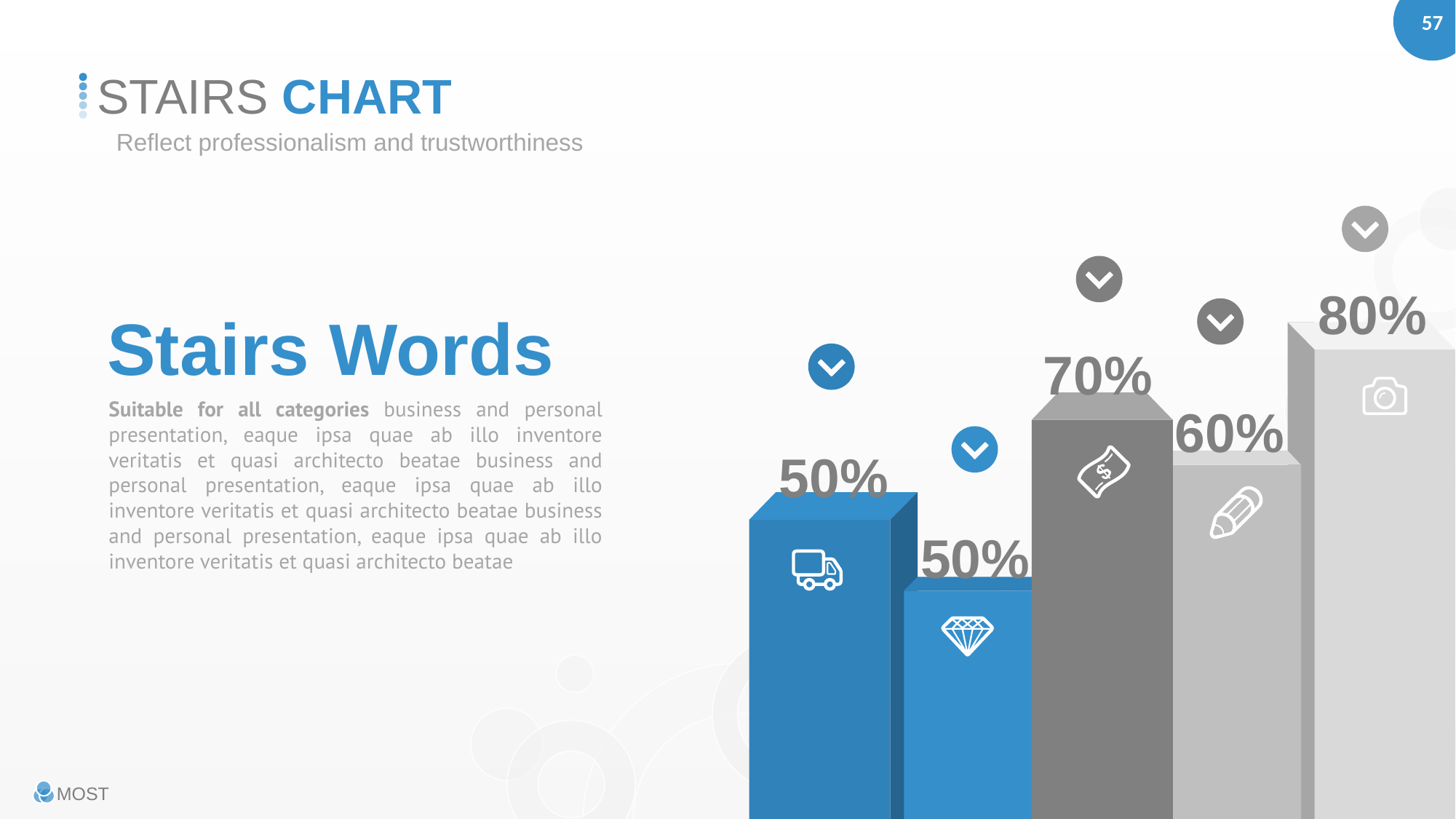

STAIRS CHART
Reflect professionalism and trustworthiness

80%
Stairs Words

70%

Suitable for all categories business and personal presentation, eaque ipsa quae ab illo inventore veritatis et quasi architecto beatae business and personal presentation, eaque ipsa quae ab illo inventore veritatis et quasi architecto beatae business and personal presentation, eaque ipsa quae ab illo inventore veritatis et quasi architecto beatae

60%

50%

50%